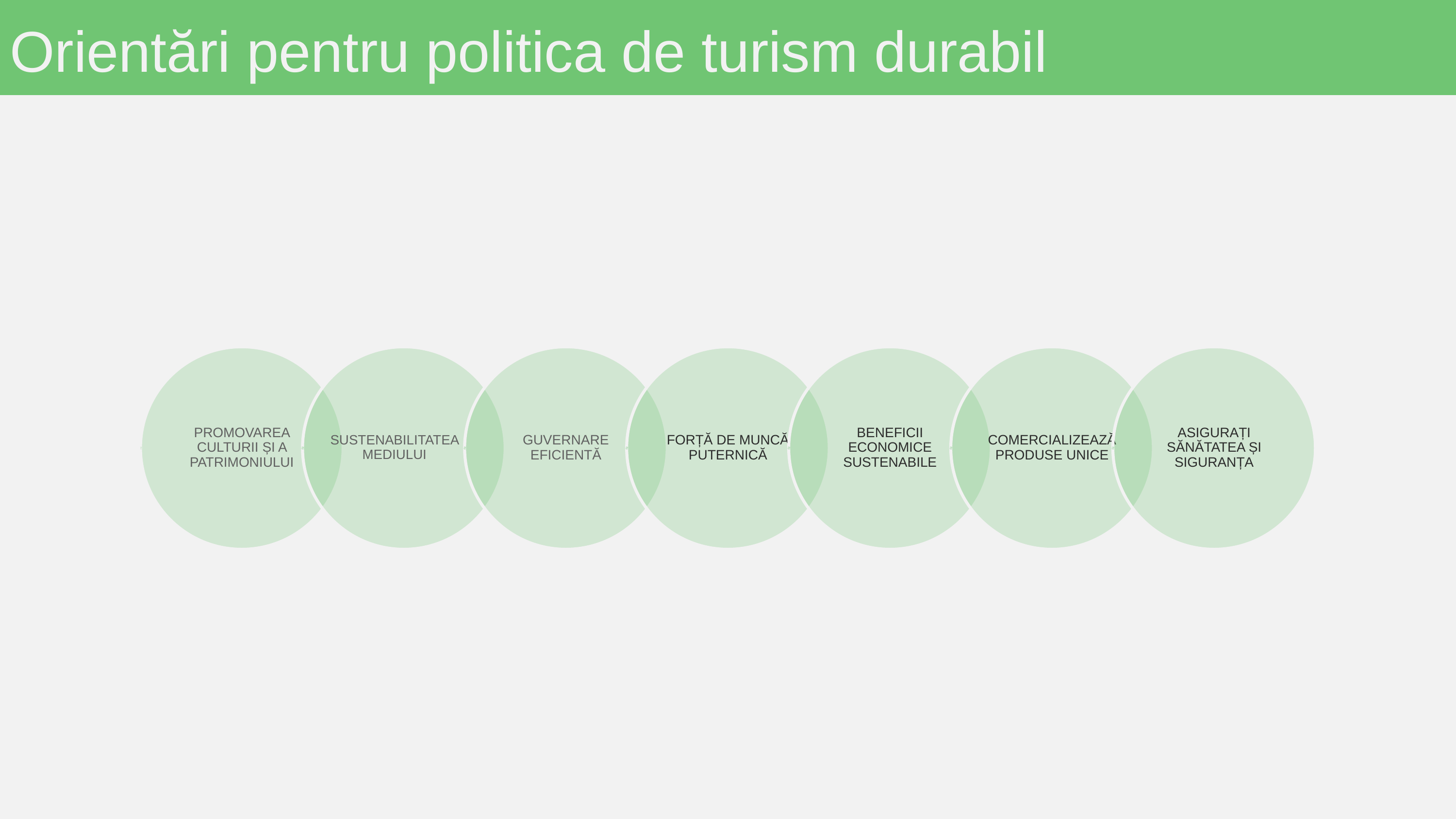

Orientări pentru politica de turism durabil

PROMOVAREA CULTURII ȘI A PATRIMONIULUI

SUSTENABILITATEA MEDIULUI

GUVERNARE EFICIENTĂ

FORȚĂ DE MUNCĂ PUTERNICĂ

BENEFICII ECONOMICE SUSTENABILE

COMERCIALIZEAZĂ PRODUSE UNICE

ASIGURAȚI SĂNĂTATEA ȘI SIGURANȚA